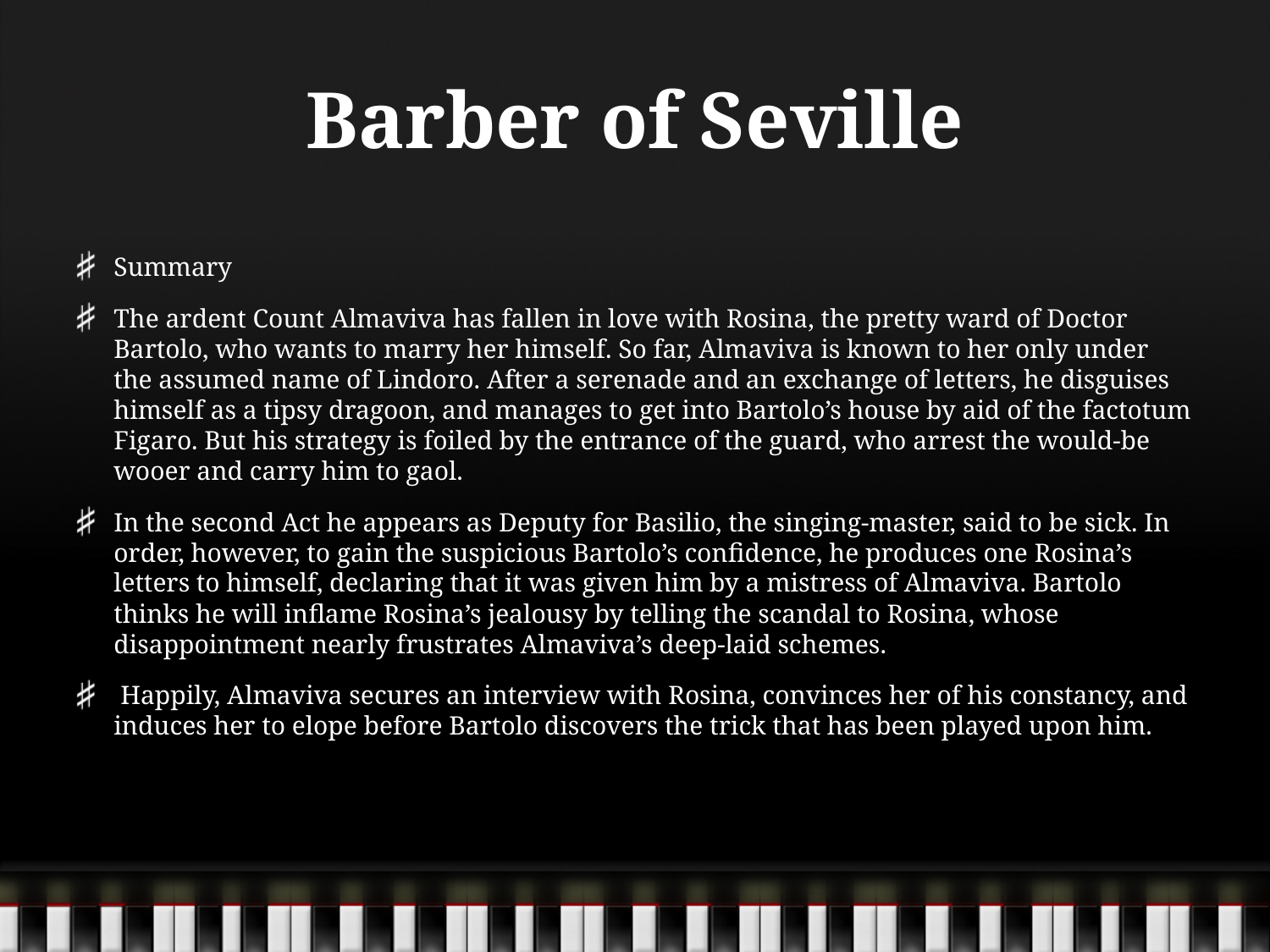

# Barber of Seville
Summary
The ardent Count Almaviva has fallen in love with Rosina, the pretty ward of Doctor Bartolo, who wants to marry her himself. So far, Almaviva is known to her only under the assumed name of Lindoro. After a serenade and an exchange of letters, he disguises himself as a tipsy dragoon, and manages to get into Bartolo’s house by aid of the factotum Figaro. But his strategy is foiled by the entrance of the guard, who arrest the would-be wooer and carry him to gaol.
In the second Act he appears as Deputy for Basilio, the singing-master, said to be sick. In order, however, to gain the suspicious Bartolo’s confidence, he produces one Rosina’s letters to himself, declaring that it was given him by a mistress of Almaviva. Bartolo thinks he will inflame Rosina’s jealousy by telling the scandal to Rosina, whose disappointment nearly frustrates Almaviva’s deep-laid schemes.
 Happily, Almaviva secures an interview with Rosina, convinces her of his constancy, and induces her to elope before Bartolo discovers the trick that has been played upon him.